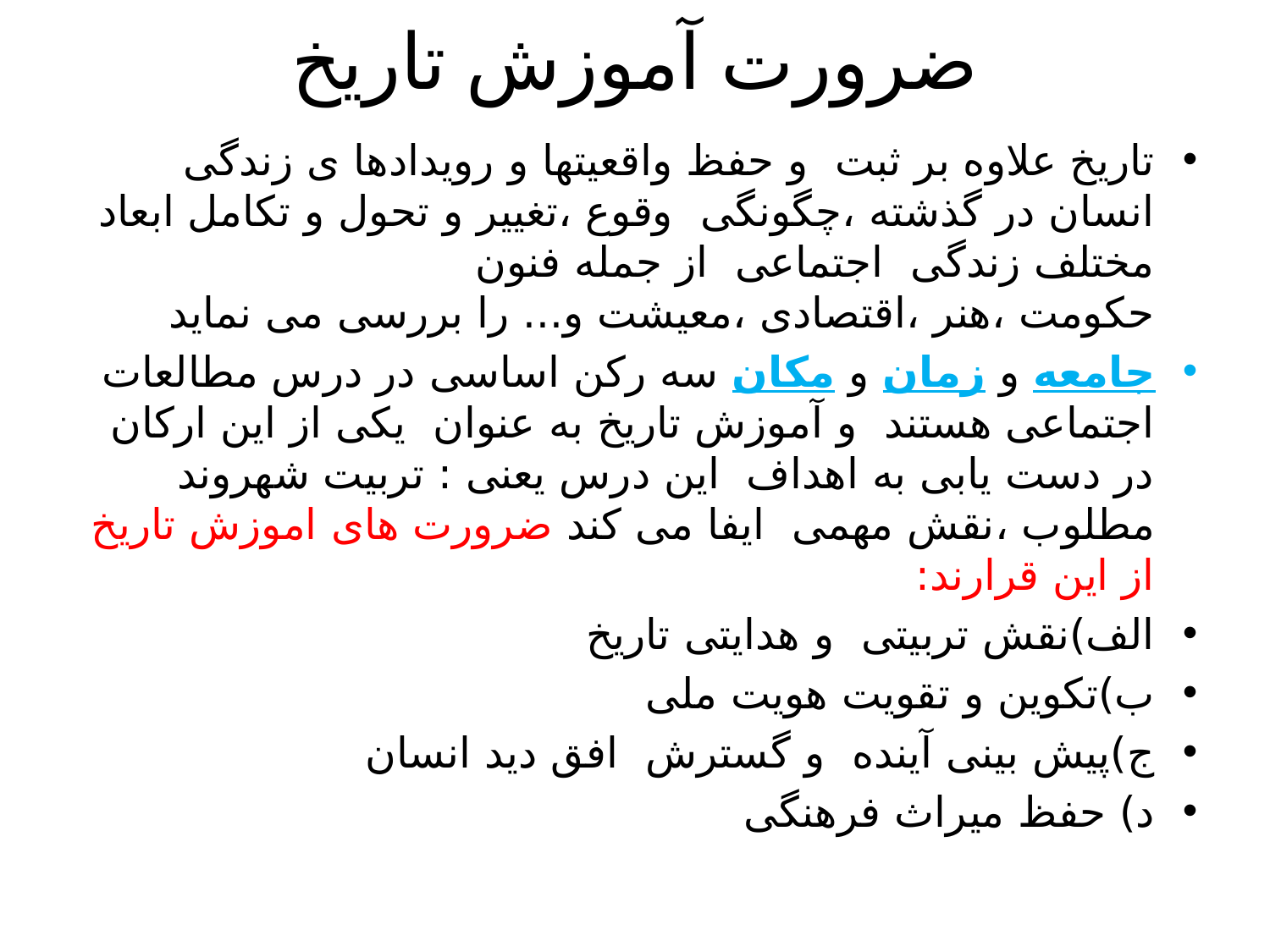

# ضرورت آموزش تاریخ
تاریخ علاوه بر ثبت  و حفظ واقعیتها و رویدادها ی زندگی انسان در گذشته ،چگونگی  وقوع ،تغییر و تحول و تکامل ابعاد  مختلف زندگی  اجتماعی  از جمله فنون حکومت ،هنر ،اقتصادی ،معیشت و... را بررسی می نماید
جامعه و زمان و مکان سه رکن اساسی در درس مطالعات اجتماعی هستند  و آموزش تاریخ به عنوان  یکی از این ارکان در دست یابی به اهداف  این درس یعنی : تربیت شهروند مطلوب ،نقش مهمی  ایفا می کند ضرورت های اموزش تاریخ از این قرارند:
الف)نقش تربیتی  و هدایتی تاریخ
ب)تکوین و تقویت هویت ملی
ج)پیش بینی آینده  و گسترش  افق دید انسان
د) حفظ میراث فرهنگی